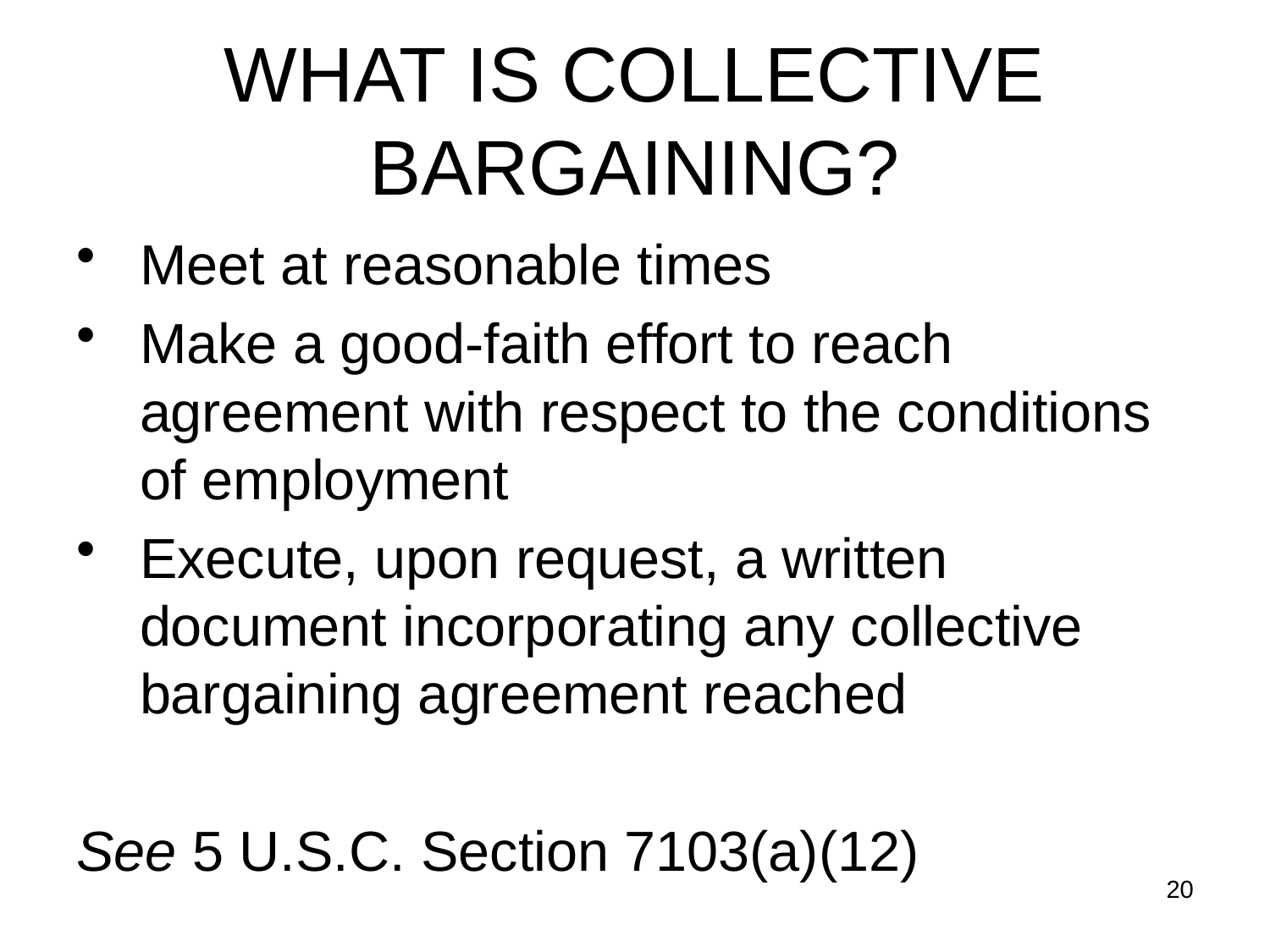

# WHAT IS COLLECTIVE BARGAINING?
Meet at reasonable times
Make a good-faith effort to reach agreement with respect to the conditions of employment
Execute, upon request, a written document incorporating any collective bargaining agreement reached

See 5 U.S.C. Section 7103(a)(12)
20